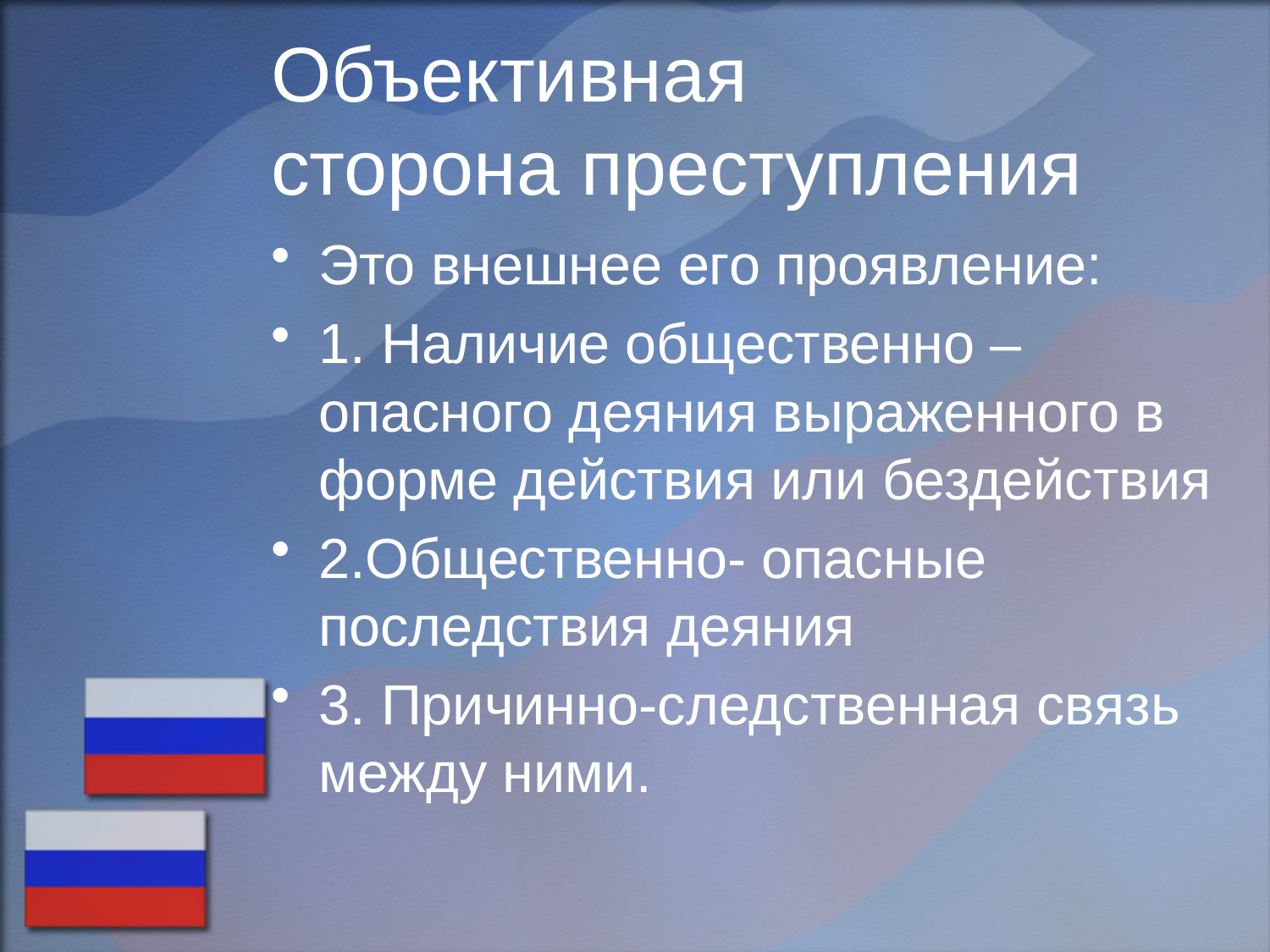

# Объективная сторона преступления
Это внешнее его проявление:
1. Наличие общественно – опасного деяния выраженного в форме действия или бездействия
2.Общественно- опасные последствия деяния
3. Причинно-следственная связь между ними.